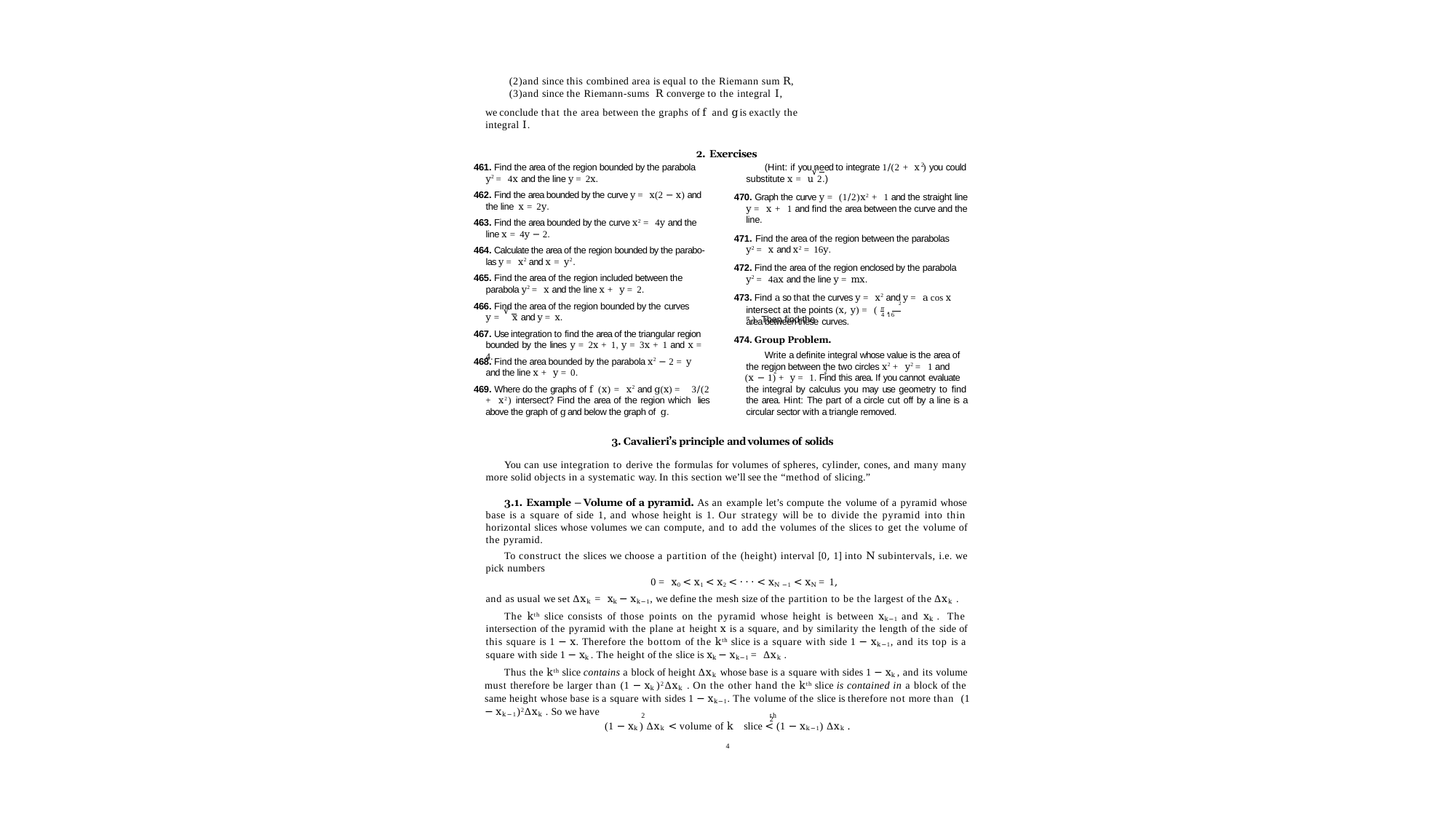

(2)and since this combined area is equal to the Riemann sum R,  (3)and since the Riemann-sums R converge to the integral I,
we conclude that the area between the graphs of f and g is exactly the integral I.

2. Exercises
2
461. Find the area of the region bounded by the parabola
y2 = 4x and the line y = 2x.
(Hint: if you need to integrate 1/(2 + x ) you could
√
substitute x = u 2.)
470. Graph the curve y = (1/2)x2 + 1 and the straight line  y = x + 1 and find the area between the curve and the  line.
462. Find the area bounded by the curve y = x(2 − x) and
the line  x = 2y.
463. Find the area bounded by the curve x2 = 4y and the  line x = 4y − 2.
464. Calculate the area of the region bounded by the parabo-  las y = x2 and x = y2.
465. Find the area of the region included between the  parabola y2 = x and the line x + y = 2.
471. Find the area of the region between the parabolas
y2 = x and x2 = 16y.
472. Find the area of the region enclosed by the parabola
y2 = 4ax and the line y = mx.
473. Find a so that the curves y = x2 and y = a cos x
466. Find the area of the region bounded by the curves
2
intersect at the points (x, y) = ( π , π ). Then find the
√
4 16
y =	x and y = x.

area between these curves.
467. Use integration to find the area of the triangular region  bounded by the lines y = 2x + 1, y = 3x + 1 and x = 4.
474. Group Problem.
Write a definite integral whose value is the area of  the region between the two circles x2 + y2 = 1 and
468. Find the area bounded by the parabola x2 − 2 = y
and the line x + y = 0.
469. Where do the graphs of f (x) = x2 and g(x) =  3/(2 + x2) intersect? Find the area of the region which  lies above the graph of g and below the graph of g.
2	2
(x − 1) + y = 1. Find this area. If you cannot evaluate
the integral by calculus you may use geometry to find  the area. Hint: The part of a circle cut off by a line is a  circular sector with a triangle removed.
3. Cavalieri’s principle and volumes of solids

You can use integration to derive the formulas for volumes of spheres, cylinder, cones, and many many  more solid objects in a systematic way. In this section we’ll see the “method of slicing.”

3.1. Example – Volume of a pyramid. As an example let’s compute the volume of a pyramid whose  base is a square of side 1, and whose height is 1. Our strategy will be to divide the pyramid into thin  horizontal slices whose volumes we can compute, and to add the volumes of the slices to get the volume of  the pyramid.
To construct the slices we choose a partition of the (height) interval [0, 1] into N subintervals, i.e. we  pick numbers
0 = x0 < x1 < x2 < · · · < xN −1 < xN = 1,
and as usual we set ∆xk = xk − xk−1, we define the mesh size of the partition to be the largest of the ∆xk .
The kth slice consists of those points on the pyramid whose height is between xk−1 and xk . The  intersection of the pyramid with the plane at height x is a square, and by similarity the length of the side of  this square is 1 − x. Therefore the bottom of the kth slice is a square with side 1 − xk−1, and its top is a  square with side 1 − xk . The height of the slice is xk − xk−1 = ∆xk .
Thus the kth slice contains a block of height ∆xk whose base is a square with sides 1 − xk , and its volume  must therefore be larger than (1 − xk )2∆xk . On the other hand the kth slice is contained in a block of the  same height whose base is a square with sides 1 − xk−1. The volume of the slice is therefore not more than  (1 − xk−1)2∆xk . So we have
2	th	2
(1 − xk ) ∆xk < volume of k	slice < (1 − xk−1) ∆xk .
4